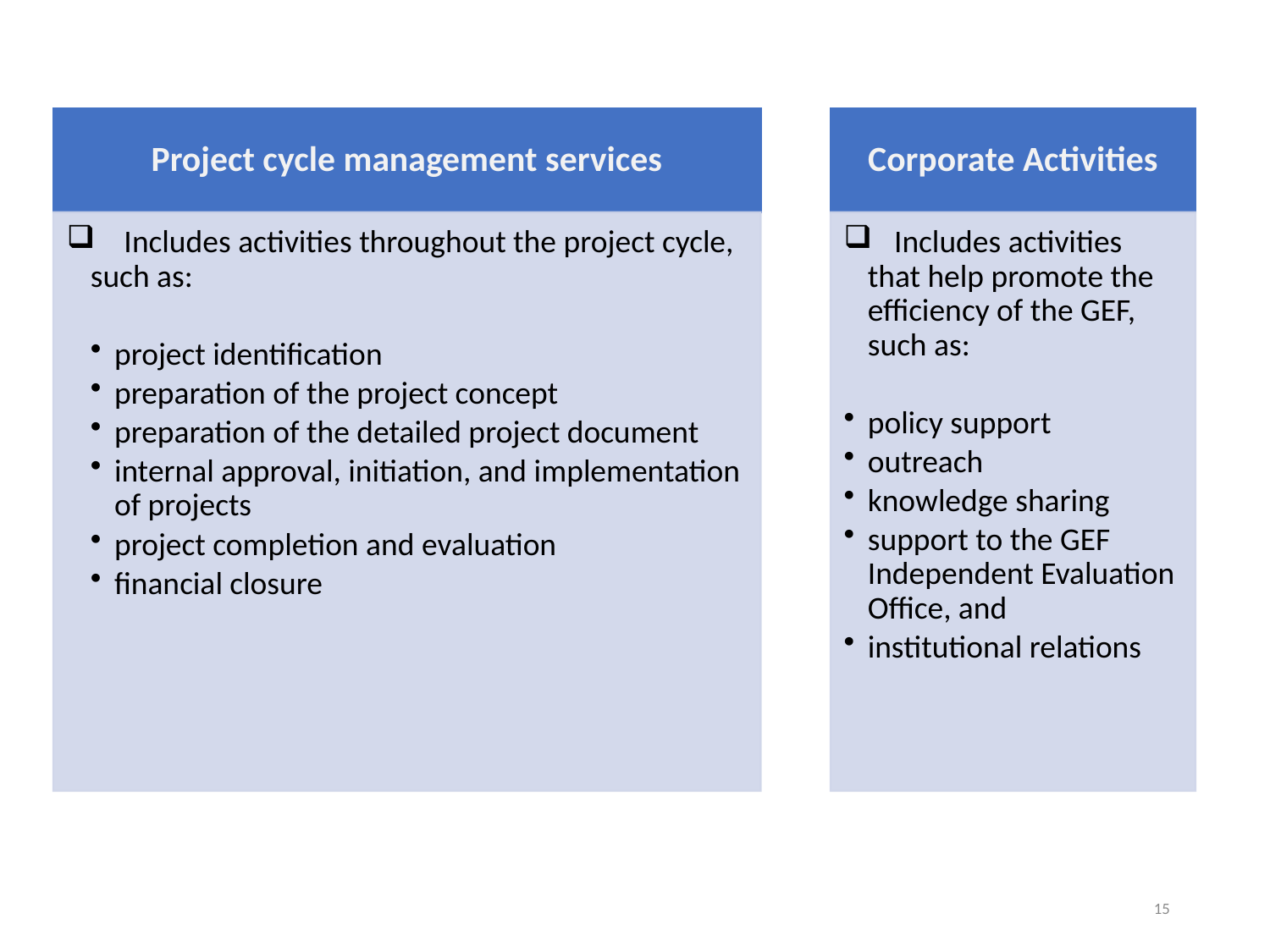

Project cycle management services
    Includes activities throughout the project cycle, such as:

project identification
preparation of the project concept
preparation of the detailed project document
internal approval, initiation, and implementation of projects
project completion and evaluation
financial closure
Corporate Activities
   Includes activities that help promote the efficiency of the GEF, such as:

policy support
outreach
knowledge sharing
support to the GEF Independent Evaluation Office, and
institutional relations
15